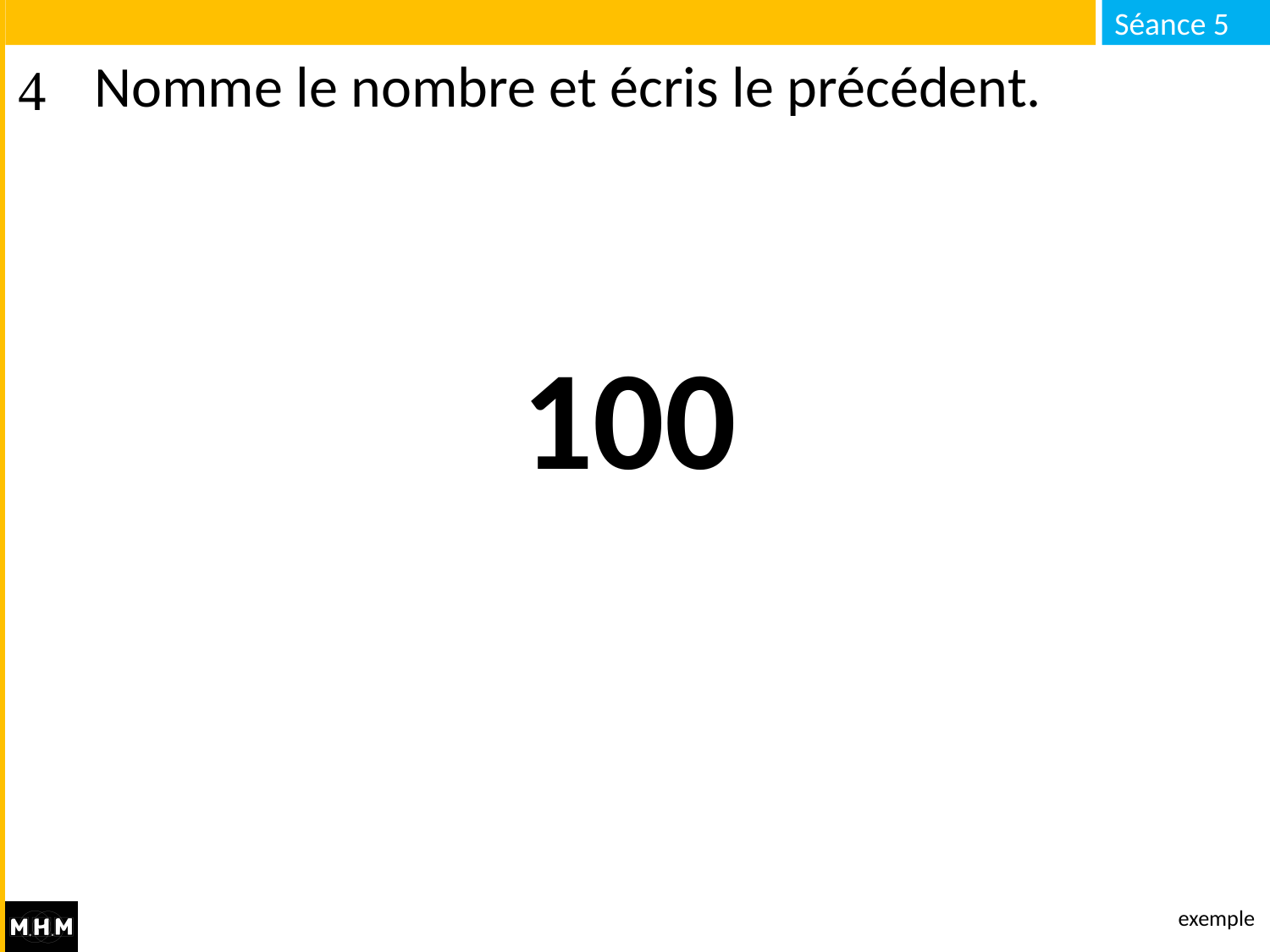

# Nomme le nombre et écris le précédent.
100
exemple